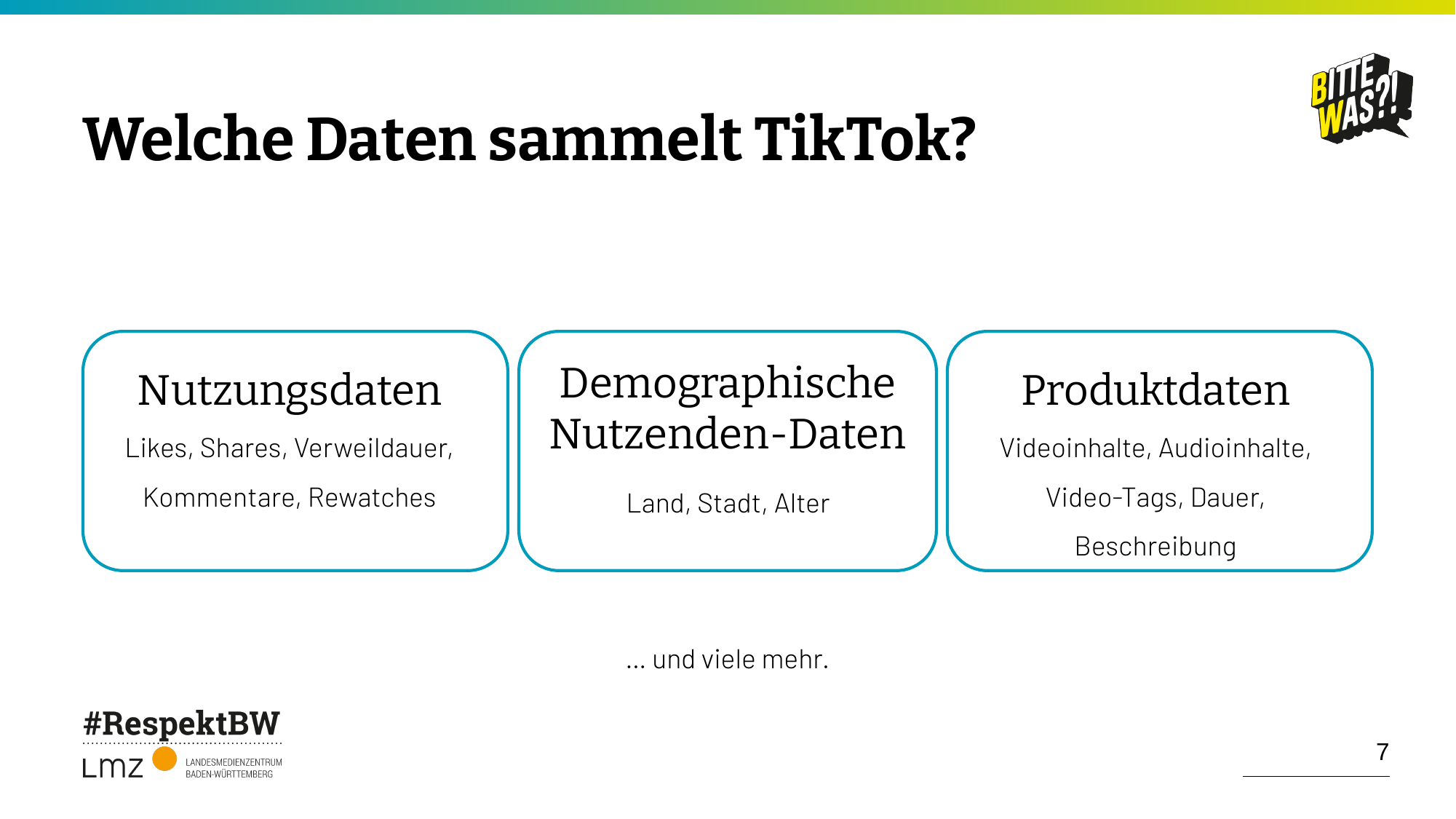

# Welche Daten sammelt TikTok?

Produktdaten
Videoinhalte, Audioinhalte, Video-Tags, Dauer, Beschreibung
Nutzungsdaten
Likes, Shares, Verweildauer, Kommentare, Rewatches
Demographische
Nutzenden-Daten
Land, Stadt, Alter
… und viele mehr.
7